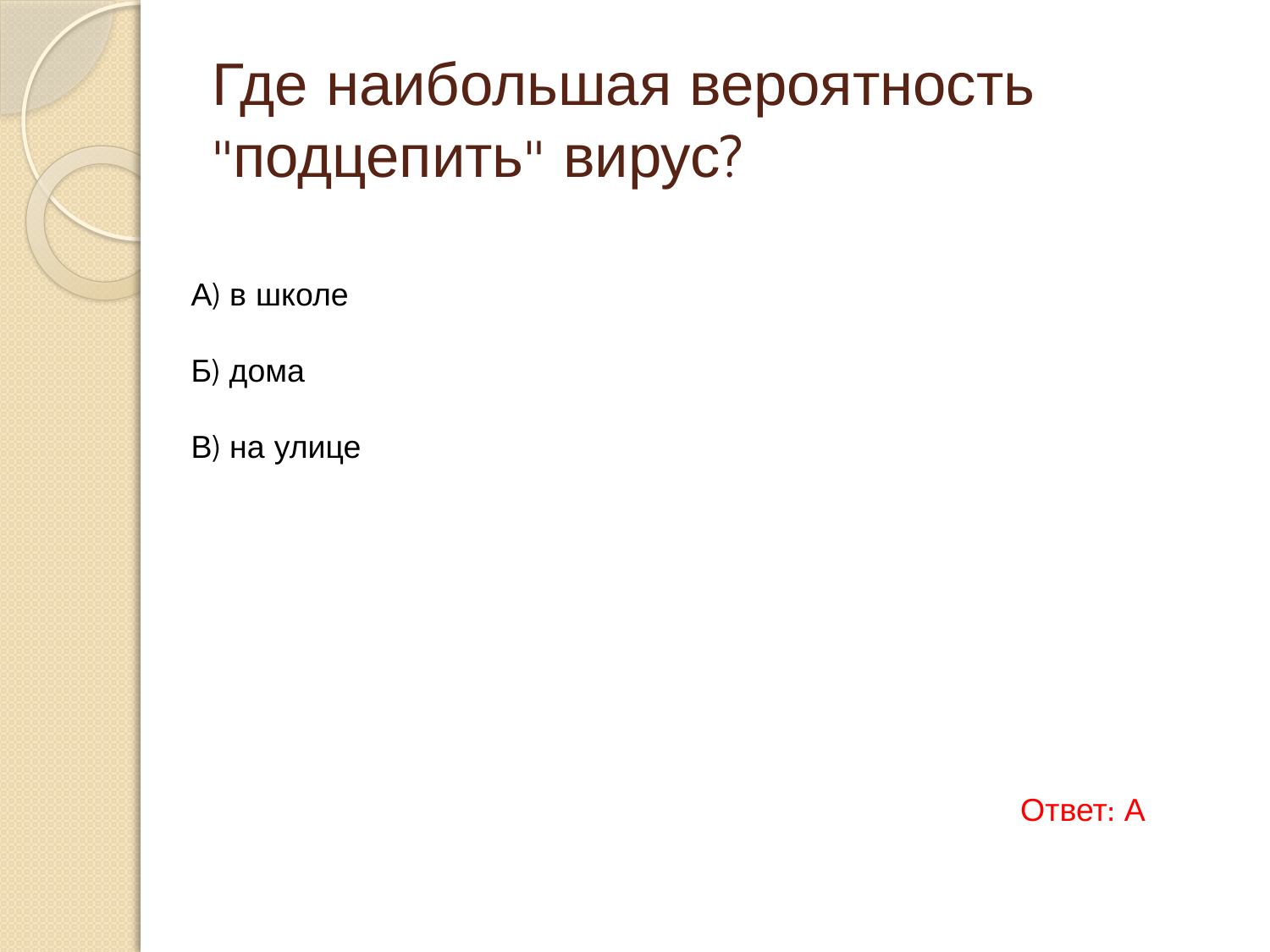

# Где наибольшая вероятность "подцепить" вирус?
А) в школе

Б) дома

В) на улице
Ответ: А